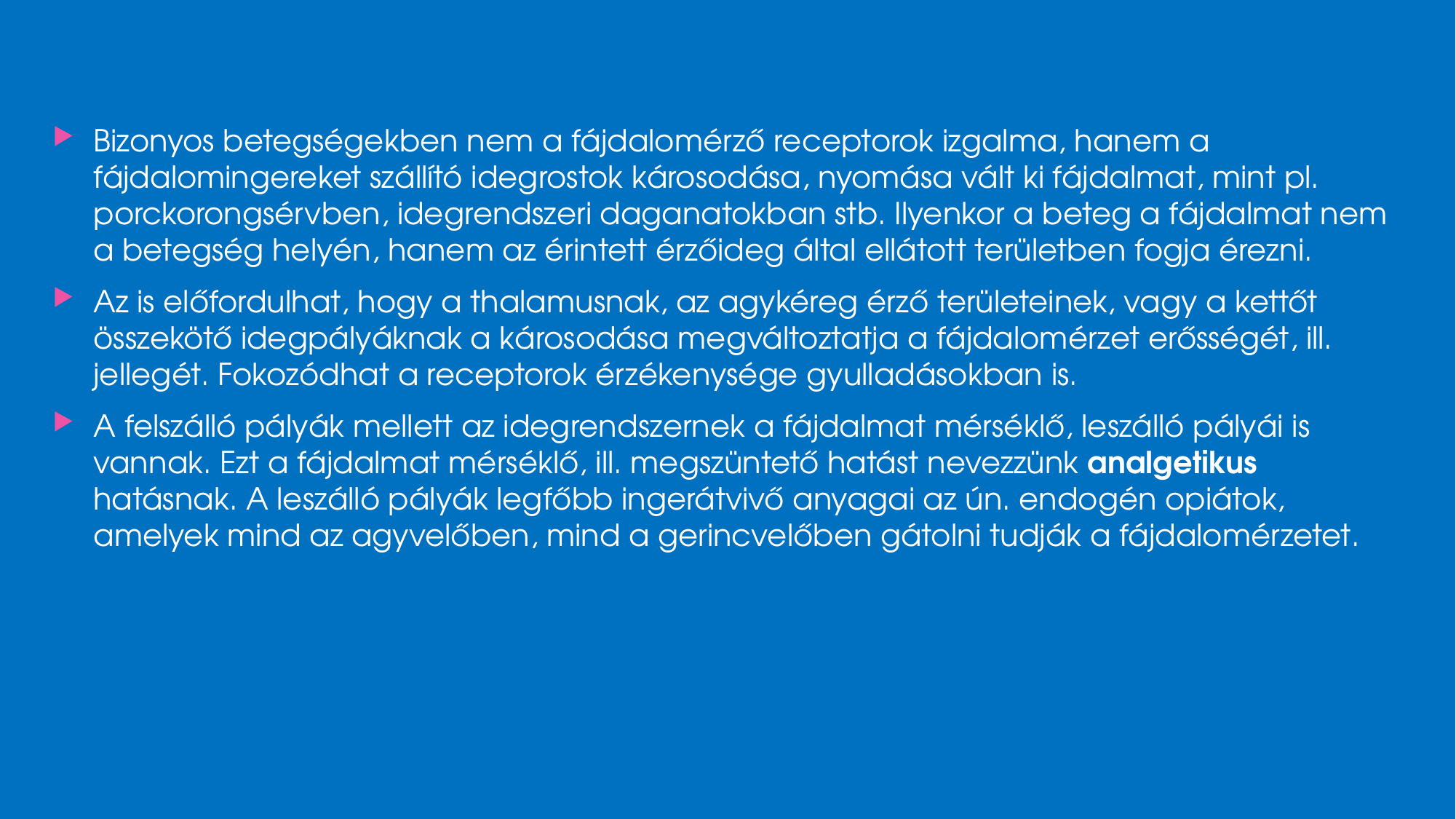

Bizonyos betegségekben nem a fájdalomérző receptorok izgalma, hanem a fájdalomingereket szállító idegrostok károsodása, nyomása vált ki fájdalmat, mint pl. porckorongsérvben, idegrendszeri daganatokban stb. Ilyenkor a beteg a fájdalmat nem a betegség helyén, hanem az érintett érzőideg által ellátott területben fogja érezni.
Az is előfordulhat, hogy a thalamusnak, az agykéreg érző területeinek, vagy a kettőt összekötő idegpályáknak a károsodása megváltoztatja a fájdalomérzet erősségét, ill. jellegét. Fokozódhat a receptorok érzékenysége gyulladásokban is.
A felszálló pályák mellett az idegrendszernek a fájdalmat mérséklő, leszálló pályái is vannak. Ezt a fájdalmat mérséklő, ill. megszüntető hatást nevezzünk analgetikus hatásnak. A leszálló pályák legfőbb ingerátvivő anyagai az ún. endogén opiátok, amelyek mind az agyvelőben, mind a gerincvelőben gátolni tudják a fájdalomérzetet.